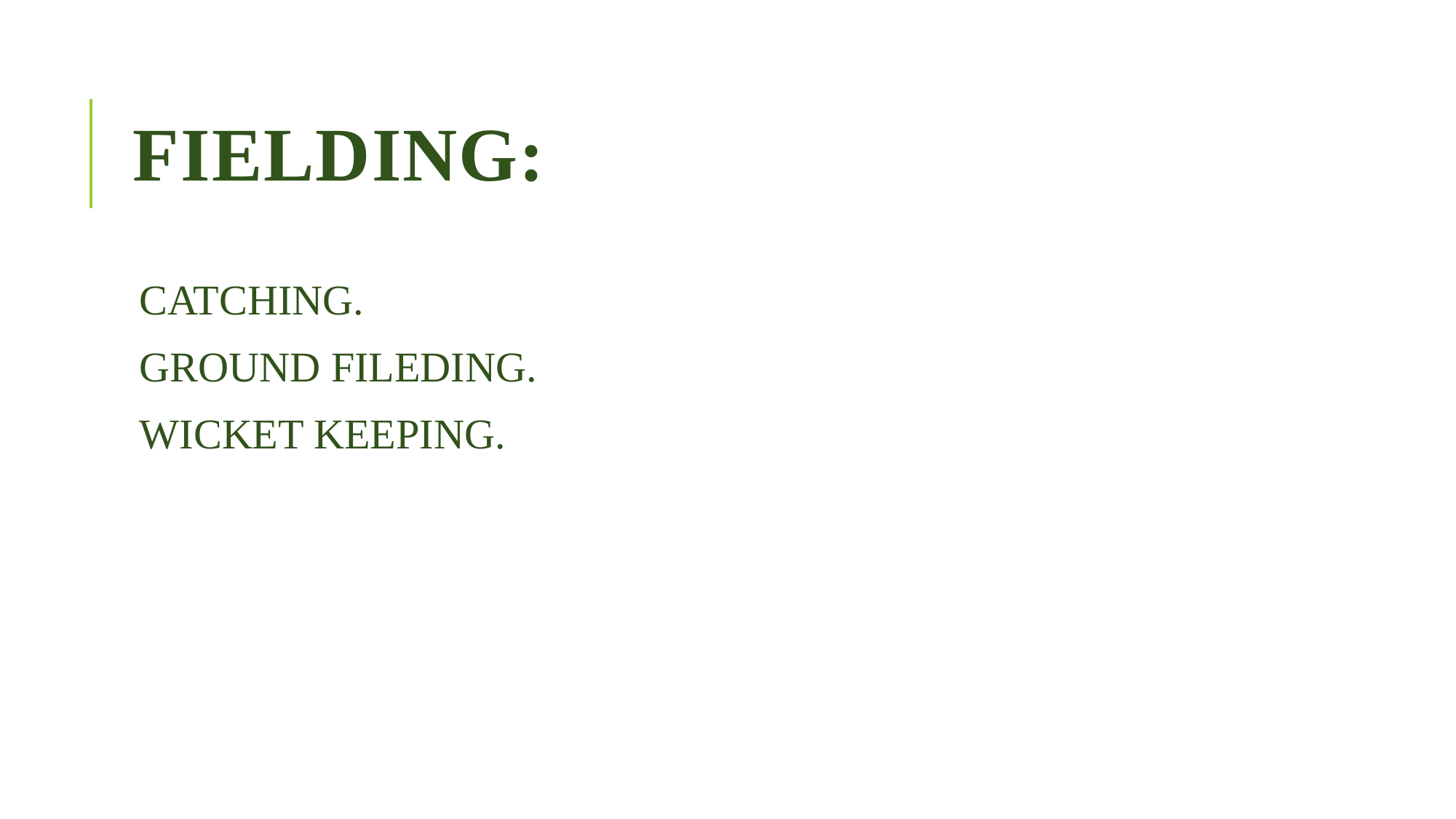

# FIELDING:
CATCHING.
GROUND FILEDING.
WICKET KEEPING.